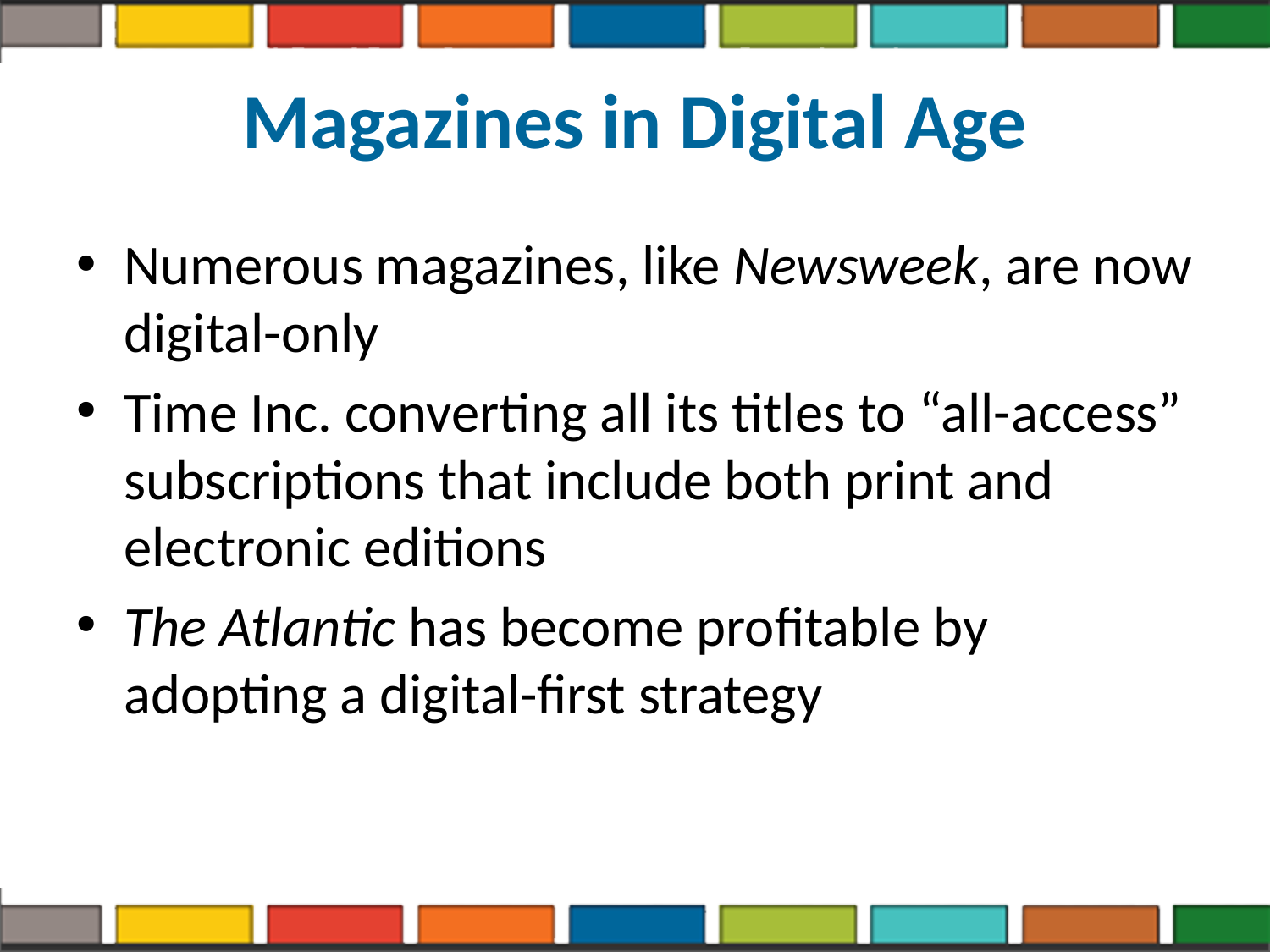

# Magazines in Digital Age
Numerous magazines, like Newsweek, are now digital-only
Time Inc. converting all its titles to “all-access” subscriptions that include both print and electronic editions
The Atlantic has become profitable by adopting a digital-first strategy